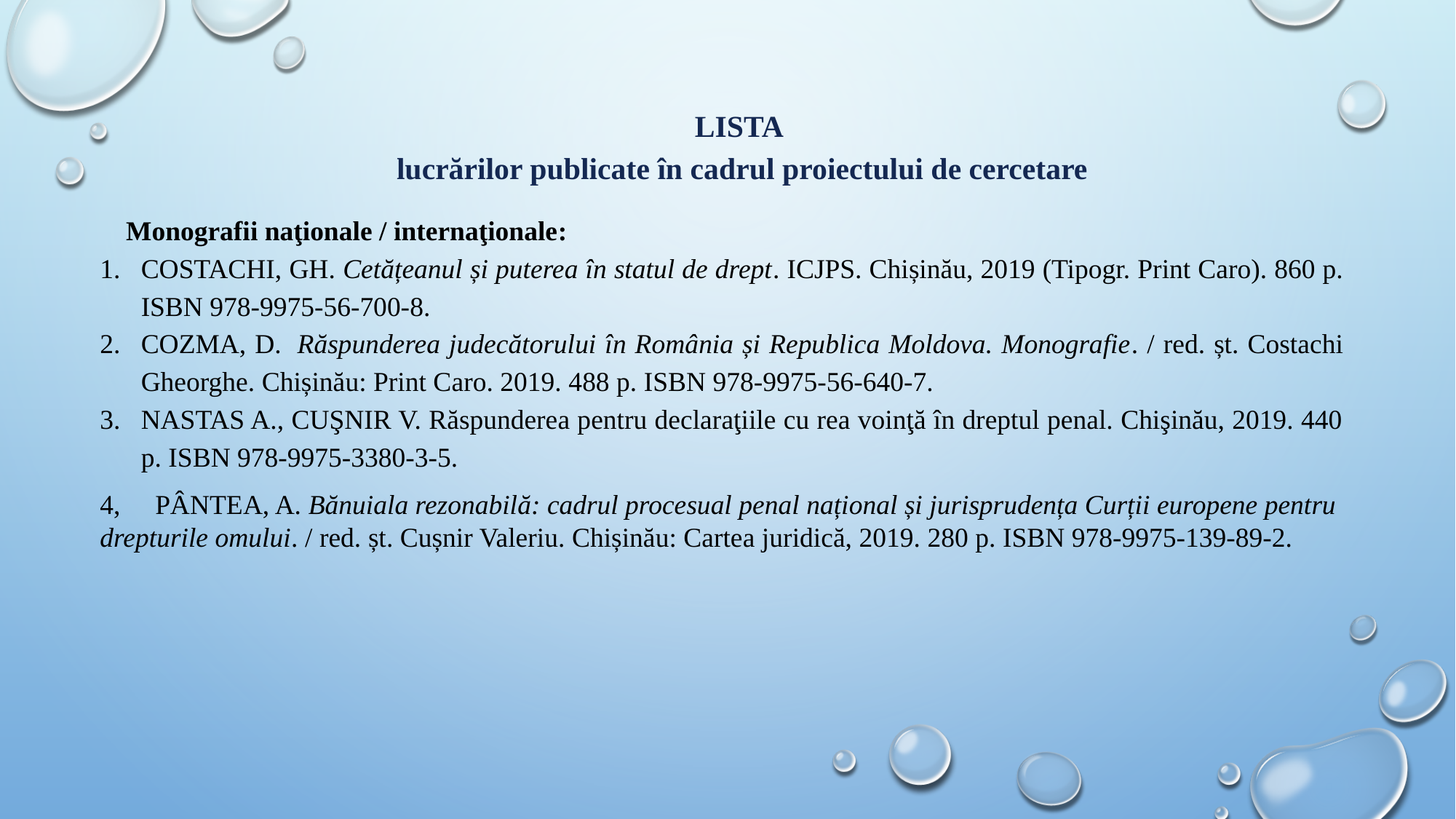

LISTA
lucrărilor publicate în cadrul proiectului de cercetare

Monografii naţionale / internaţionale:
COSTACHI, GH. Cetățeanul și puterea în statul de drept. ICJPS. Chișinău, 2019 (Tipogr. Print Caro). 860 p. ISBN 978-9975-56-700-8.
COZMA, D.  Răspunderea judecătorului în România și Republica Moldova. Monografie. / red. șt. Costachi Gheorghe. Chișinău: Print Caro. 2019. 488 p. ISBN 978-9975-56-640-7.
NASTAS A., CUŞNIR V. Răspunderea pentru declaraţiile cu rea voinţă în dreptul penal. Chişinău, 2019. 440 p. ISBN 978-9975-3380-3-5.
4,     PÂNTEA, A. Bănuiala rezonabilă: cadrul procesual penal național și jurisprudența Curții europene pentru drepturile omului. / red. șt. Cușnir Valeriu. Chișinău: Cartea juridică, 2019. 280 p. ISBN 978-9975-139-89-2.